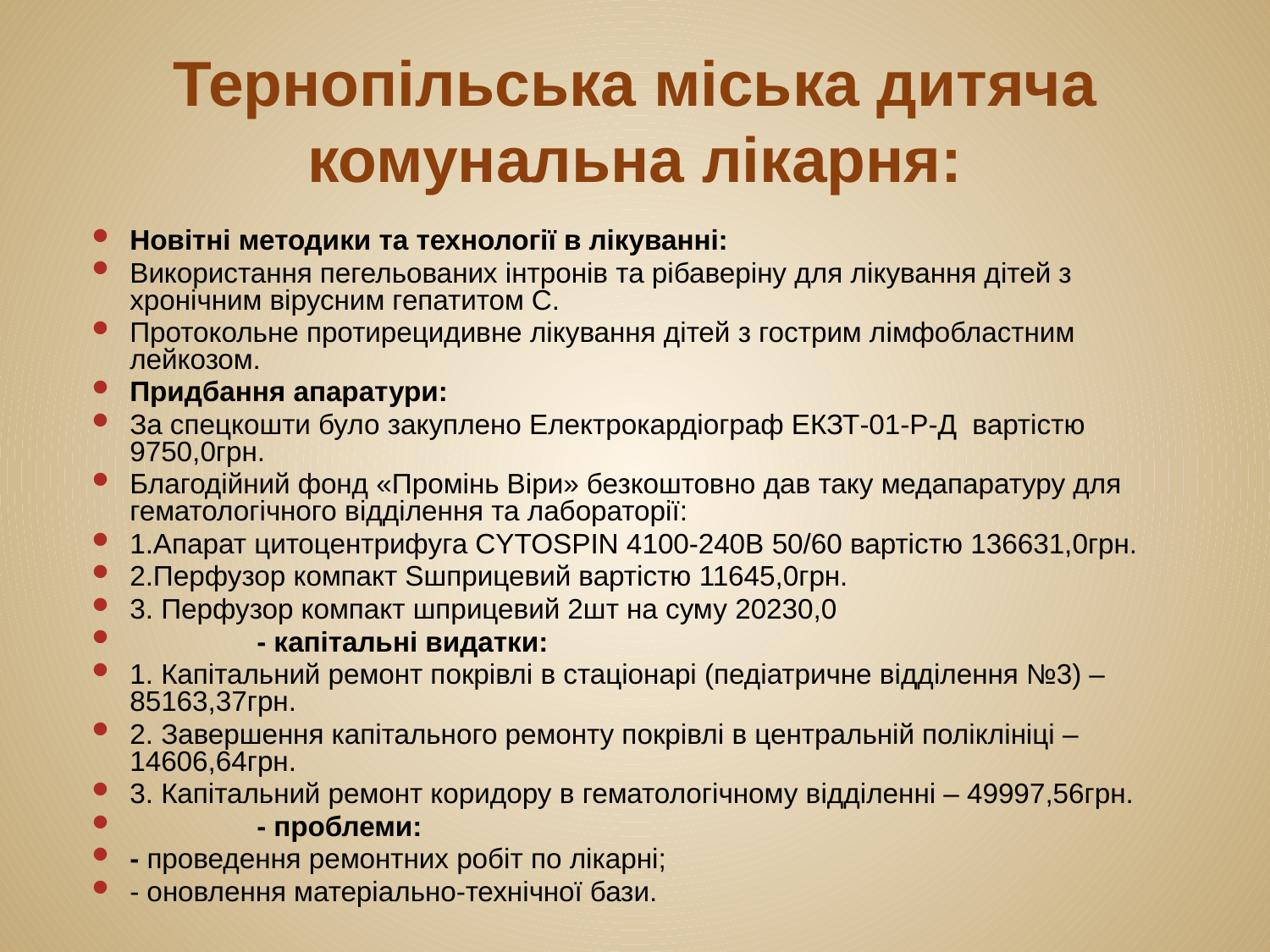

# Тернопільська міська дитяча комунальна лікарня:
Новітні методики та технології в лікуванні:
Використання пегельованих інтронів та рібаверіну для лікування дітей з хронічним вірусним гепатитом С.
Протокольне протирецидивне лікування дітей з гострим лімфобластним лейкозом.
Придбання апаратури:
За спецкошти було закуплено Електрокардіограф ЕКЗТ-01-Р-Д  вартістю  9750,0грн.
Благодійний фонд «Промінь Віри» безкоштовно дав таку медапаратуру для гематологічного відділення та лабораторії:
1.Апарат цитоцентрифуга CYTOSPIN 4100-240В 50/60 вартістю 136631,0грн.
2.Перфузор компакт Sшприцевий вартістю 11645,0грн.
3. Перфузор компакт шприцевий 2шт на суму 20230,0
	- капітальні видатки:
1. Капітальний ремонт покрівлі в стаціонарі (педіатричне відділення №3) – 85163,37грн.
2. Завершення капітального ремонту покрівлі в центральній поліклініці – 14606,64грн.
3. Капітальний ремонт коридору в гематологічному відділенні – 49997,56грн.
	- проблеми:
- проведення ремонтних робіт по лікарні;
- оновлення матеріально-технічної бази.